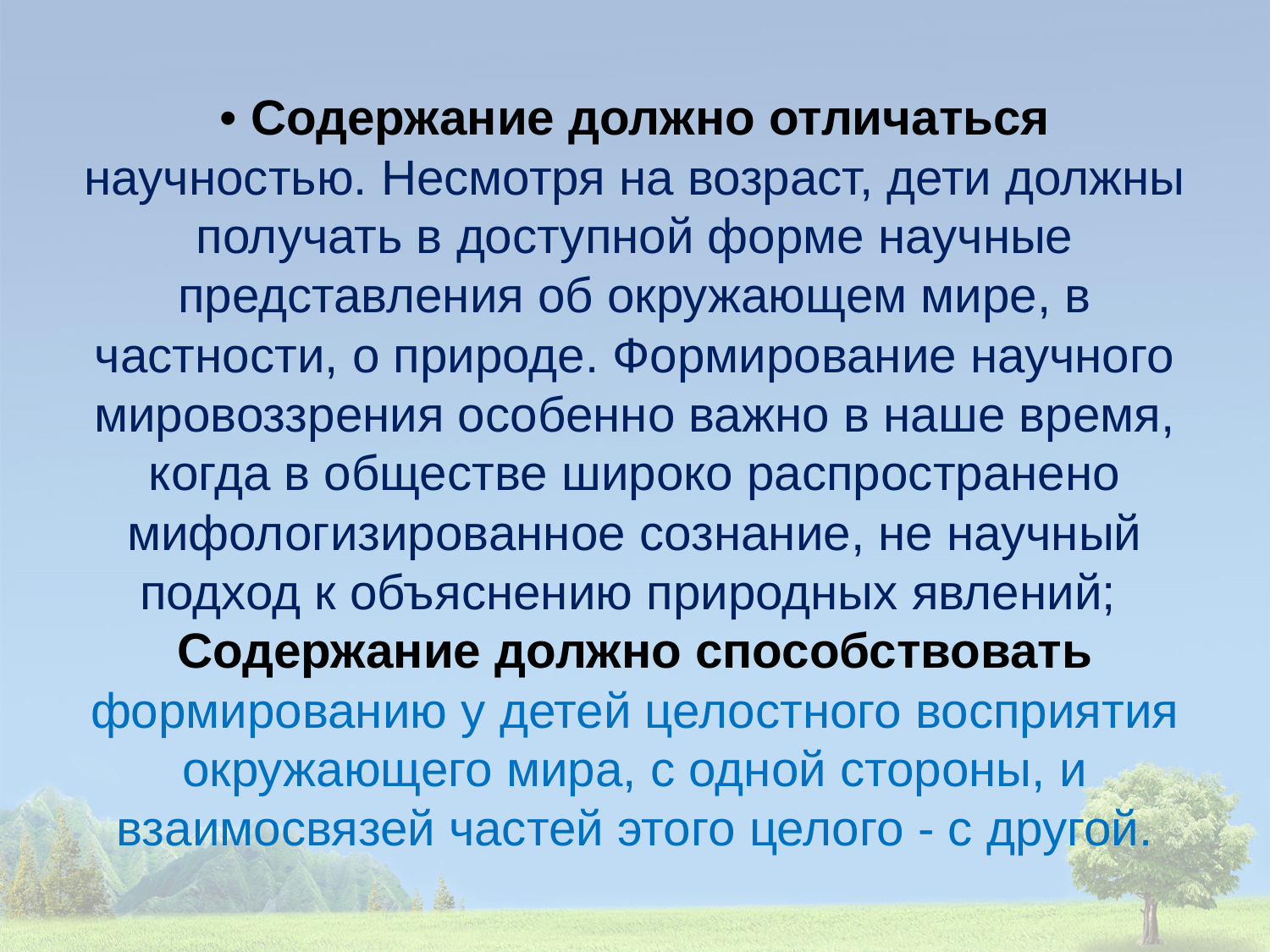

# • Содержание должно отличаться научностью. Несмотря на возраст, дети должны получать в доступной форме научные представления об окружающем мире, в частности, о природе. Формирование научного мировоззрения особенно важно в наше время, когда в обществе широко распространено мифологизированное сознание, не научный подход к объяснению природных явлений;  Содержание должно способствовать формированию у детей целостного восприятия окружающего мира, с одной стороны, и взаимосвязей частей этого целого - с другой.